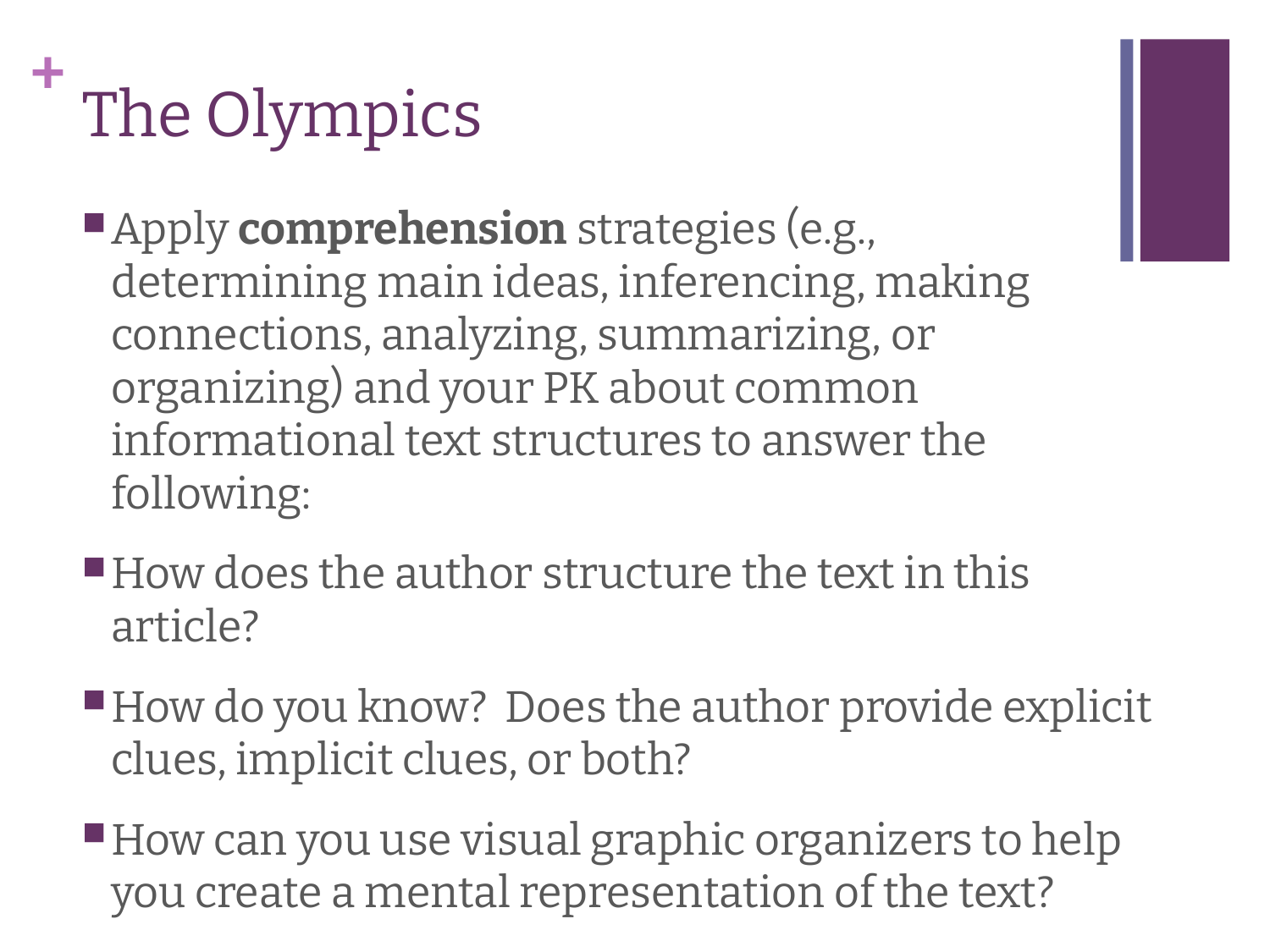

# The Olympics
Apply comprehension strategies (e.g.,
determining main ideas, inferencing, making connections, analyzing, summarizing, or organizing) and your PK about common informational text structures to answer the following:
How does the author structure the text in this article?
How do you know?  Does the author provide explicit clues, implicit clues, or both?
How can you use visual graphic organizers to help you create a mental representation of the text?